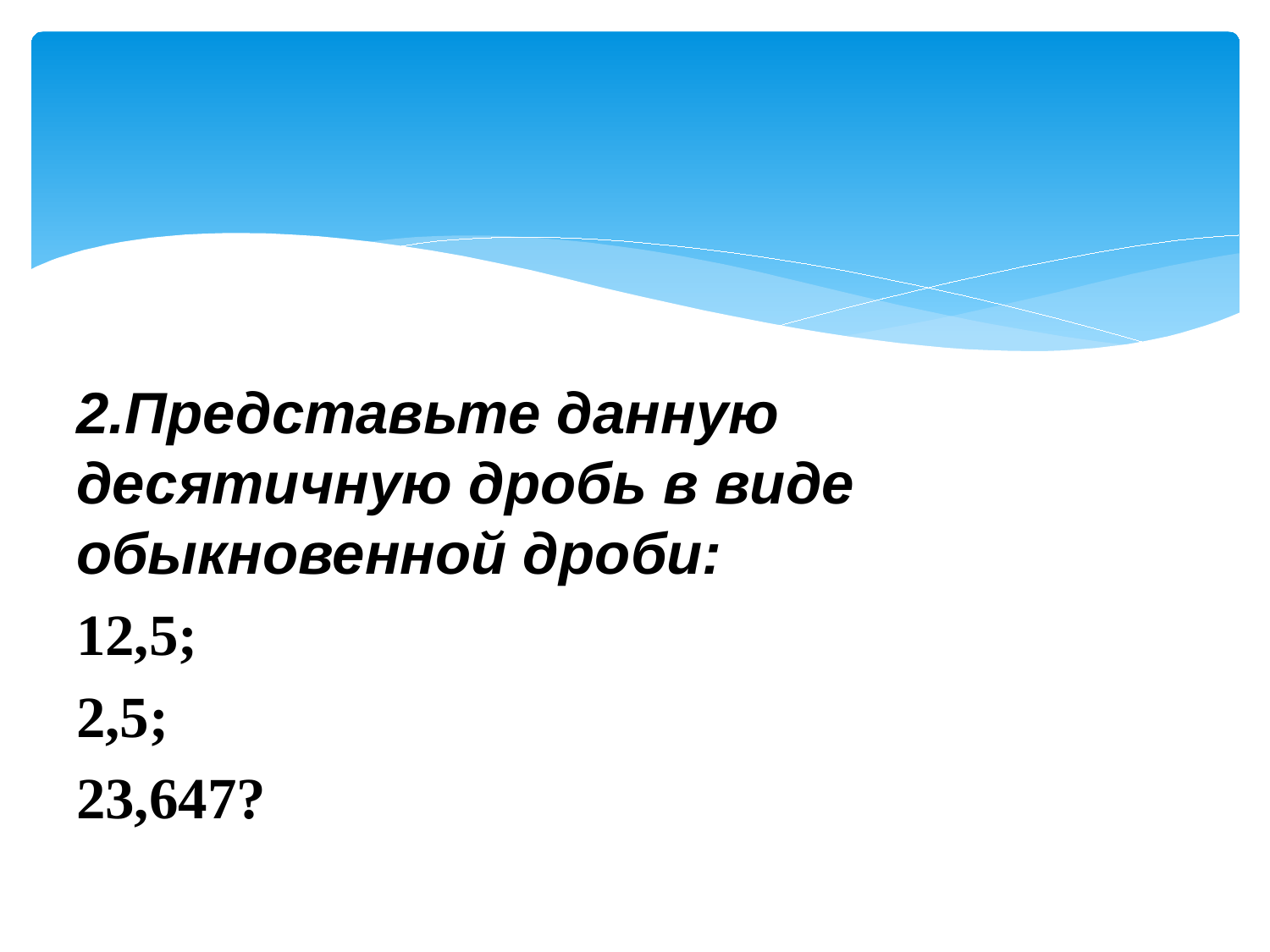

#

2.Представьте данную десятичную дробь в виде обыкновенной дроби:
12,5;
2,5;
23,647?